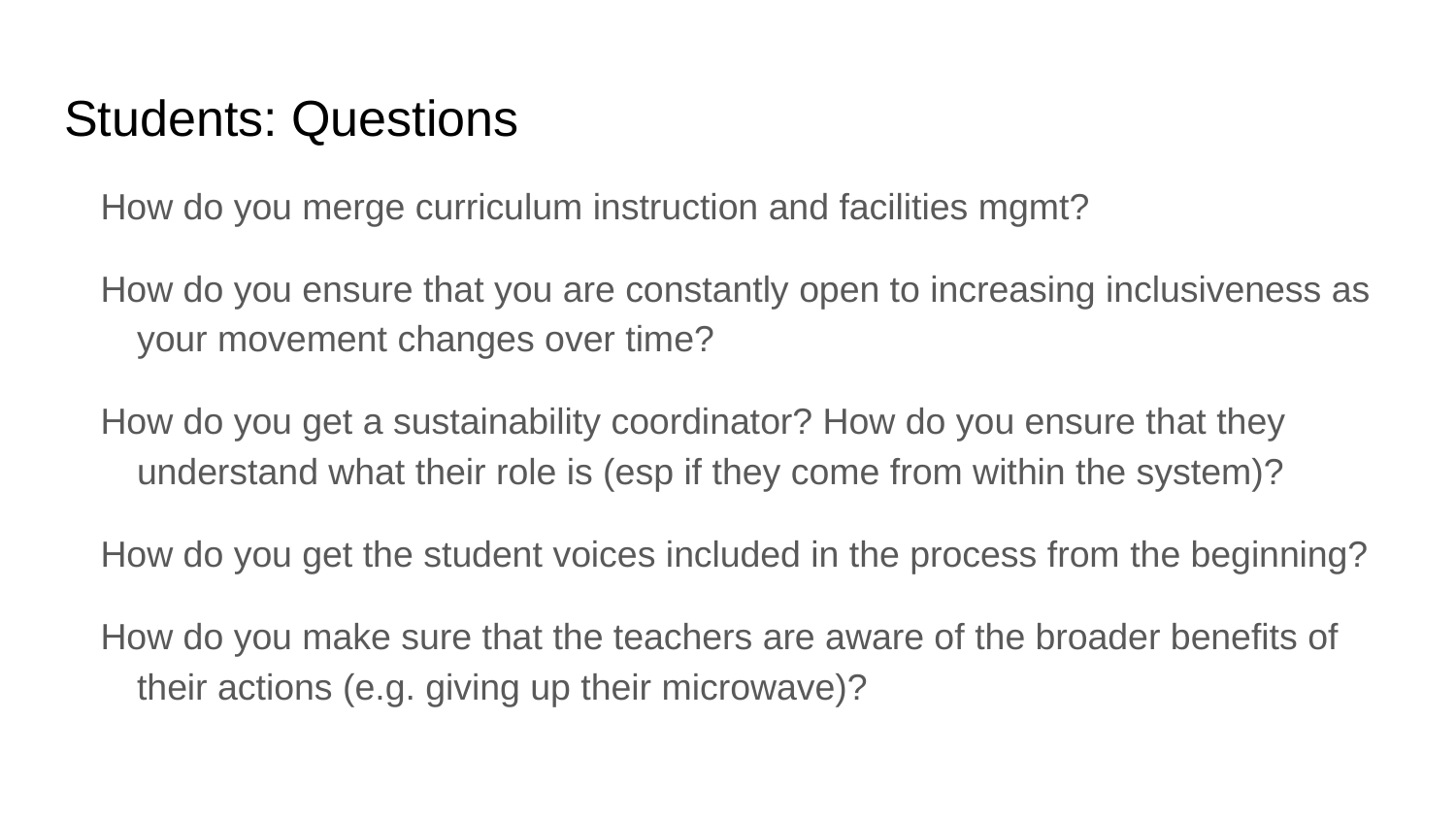

# Students: Questions
How do you merge curriculum instruction and facilities mgmt?
How do you ensure that you are constantly open to increasing inclusiveness as your movement changes over time?
How do you get a sustainability coordinator? How do you ensure that they understand what their role is (esp if they come from within the system)?
How do you get the student voices included in the process from the beginning?
How do you make sure that the teachers are aware of the broader benefits of their actions (e.g. giving up their microwave)?